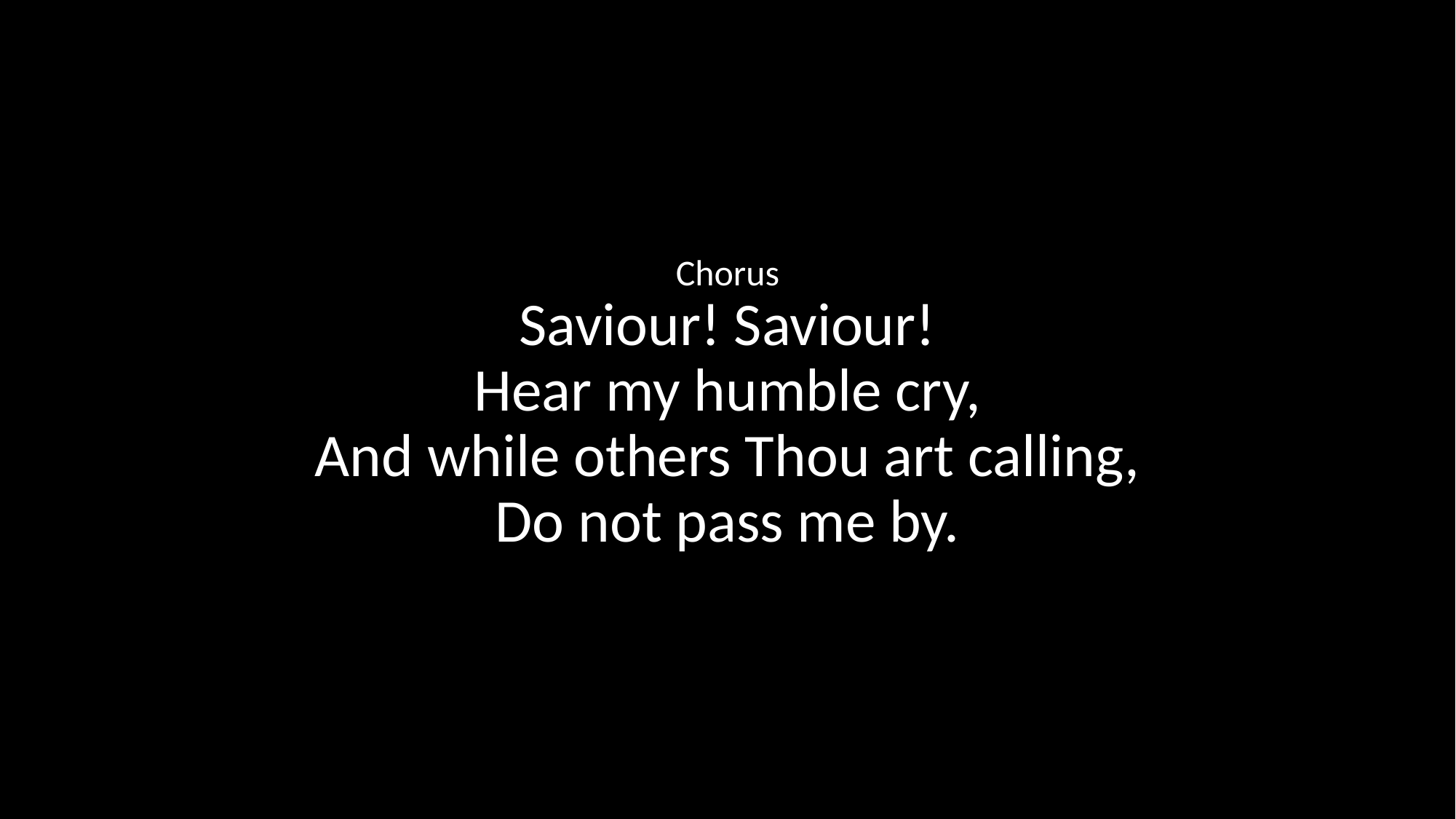

Chorus
Saviour! Saviour!
Hear my humble cry,
And while others Thou art calling,
Do not pass me by.